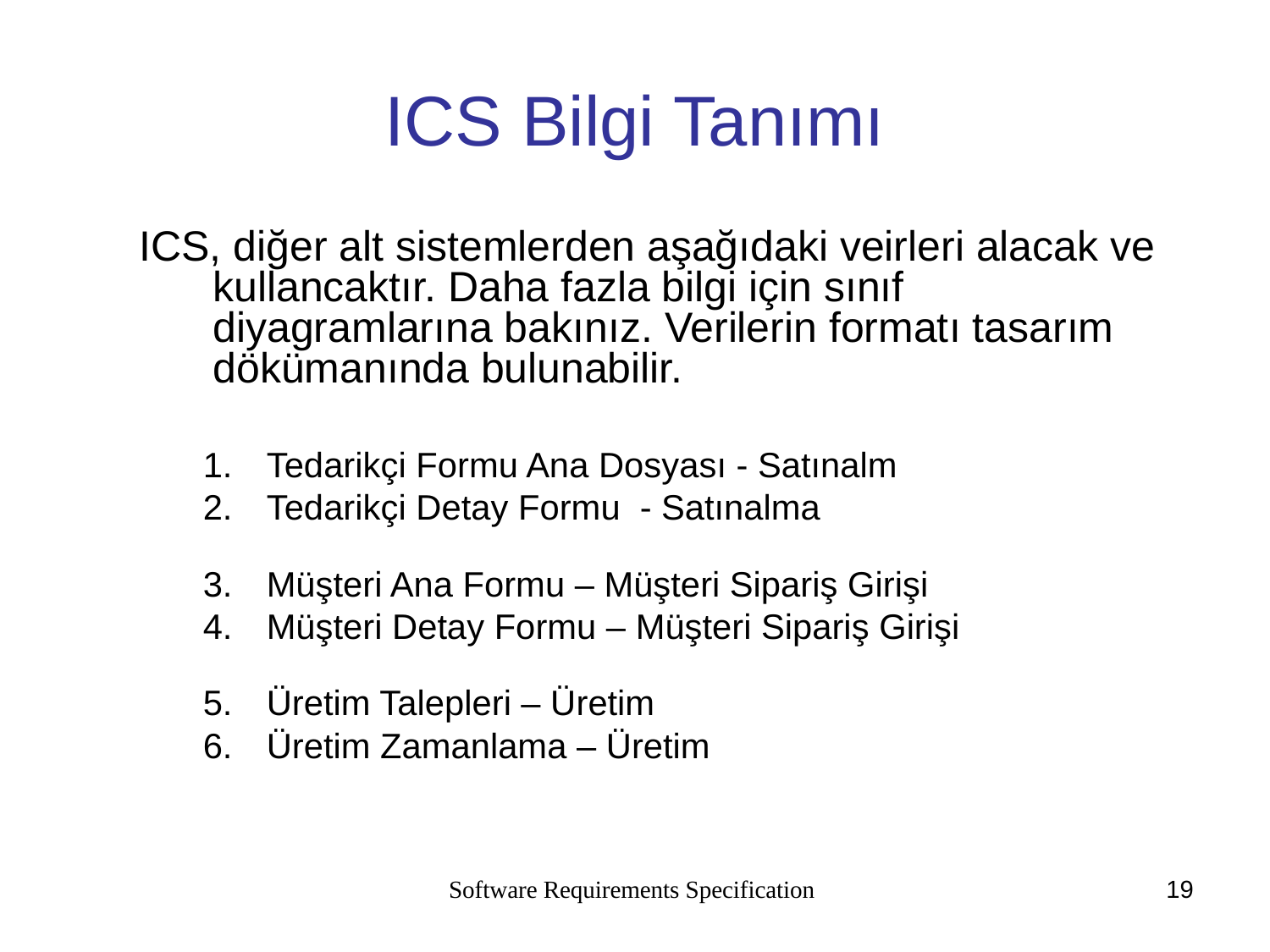

# ICS Bilgi Tanımı
ICS, diğer alt sistemlerden aşağıdaki veirleri alacak ve kullancaktır. Daha fazla bilgi için sınıf diyagramlarına bakınız. Verilerin formatı tasarım dökümanında bulunabilir.
Tedarikçi Formu Ana Dosyası - Satınalm
Tedarikçi Detay Formu  - Satınalma
Müşteri Ana Formu – Müşteri Sipariş Girişi
Müşteri Detay Formu – Müşteri Sipariş Girişi
Üretim Talepleri – Üretim
Üretim Zamanlama – Üretim
Software Requirements Specification
19